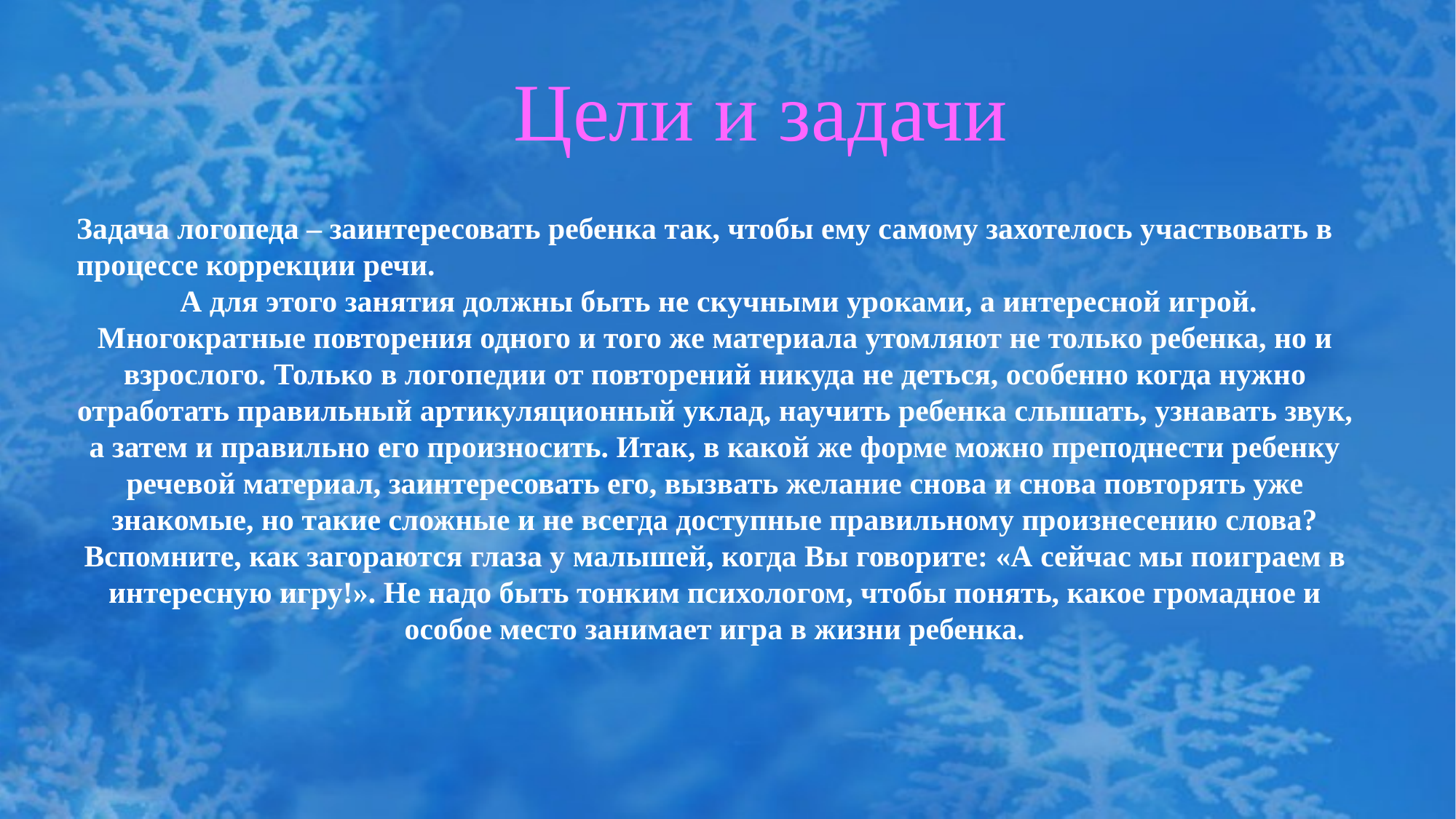

# Цели и задачи
Задача логопеда – заинтересовать ребенка так, чтобы ему самому захотелось участвовать в процессе коррекции речи.
 А для этого занятия должны быть не скучными уроками, а интересной игрой. Многократные повторения одного и того же материала утомляют не только ребенка, но и взрослого. Только в логопедии от повторений никуда не деться, особенно когда нужно отработать правильный артикуляционный уклад, научить ребенка слышать, узнавать звук, а затем и правильно его произносить. Итак, в какой же форме можно преподнести ребенку речевой материал, заинтересовать его, вызвать желание снова и снова повторять уже знакомые, но такие сложные и не всегда доступные правильному произнесению слова? Вспомните, как загораются глаза у малышей, когда Вы говорите: «А сейчас мы поиграем в интересную игру!». Не надо быть тонким психологом, чтобы понять, какое громадное и особое место занимает игра в жизни ребенка.